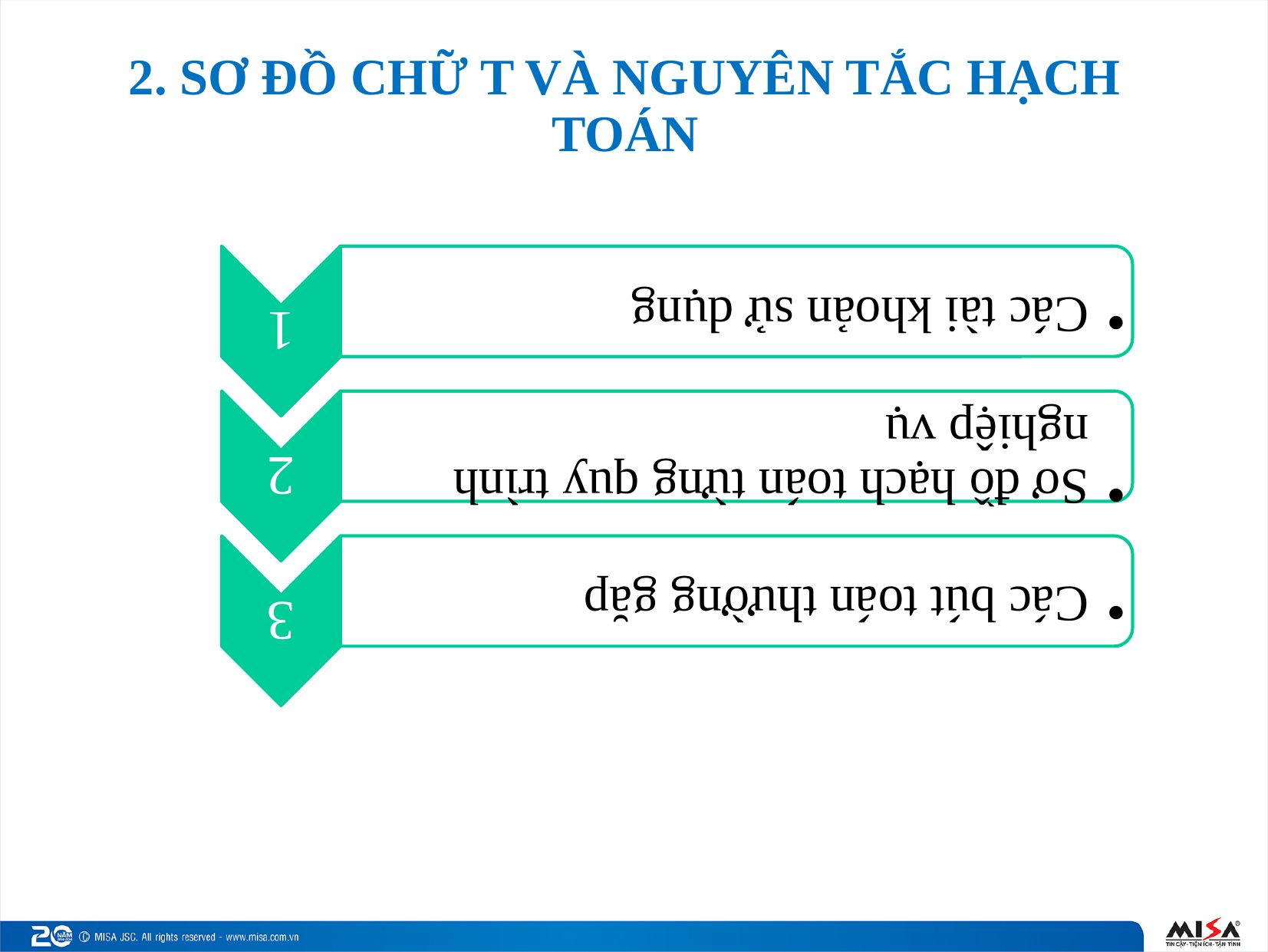

# 2. SƠ ĐỒ CHỮ T VÀ NGUYÊN TẮC HẠCH TOÁN
1
Các tài khoản sử dụng
2
Sơ đồ hạch toán từng quy trình nghiệp vụ
3
Các bút toán thường găp